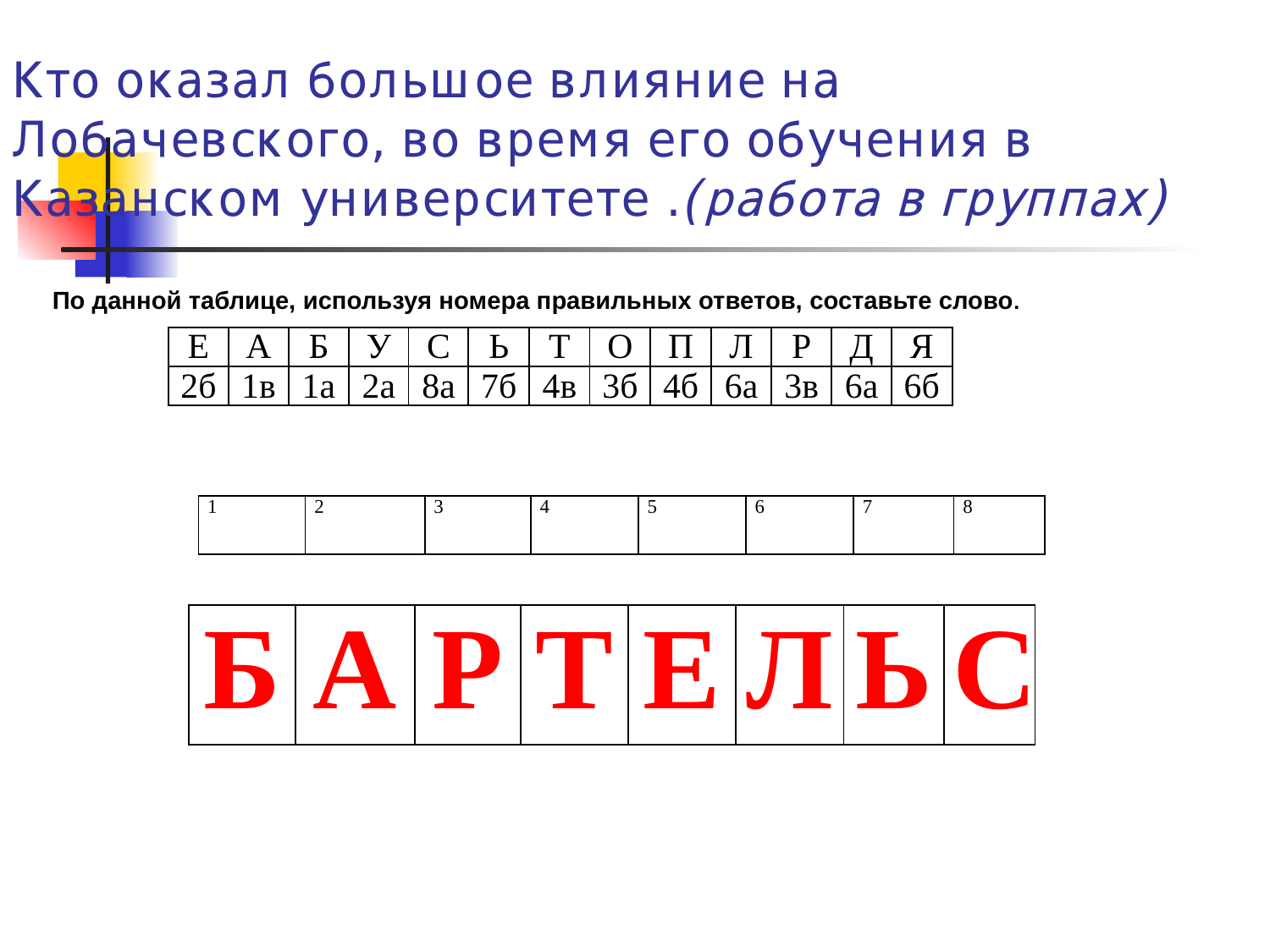

# Кто оказал большое влияние на Лобачевского, во время его обучения в Казанском университете .(работа в группах)
По данной таблице, используя номера правильных ответов, составьте слово.
| E | A | Б | У | С | Ь | Т | О | П | Л | Р | Д | Я |
| --- | --- | --- | --- | --- | --- | --- | --- | --- | --- | --- | --- | --- |
| 2б | 1в | 1а | 2а | 8а | 7б | 4в | 3б | 4б | 6а | 3в | 6а | 6б |
| 1 | 2 | 3 | 4 | 5 | 6 | 7 | 8 |
| --- | --- | --- | --- | --- | --- | --- | --- |
| Б | А | Р | Т | Е | Л | Ь | С |
| --- | --- | --- | --- | --- | --- | --- | --- |